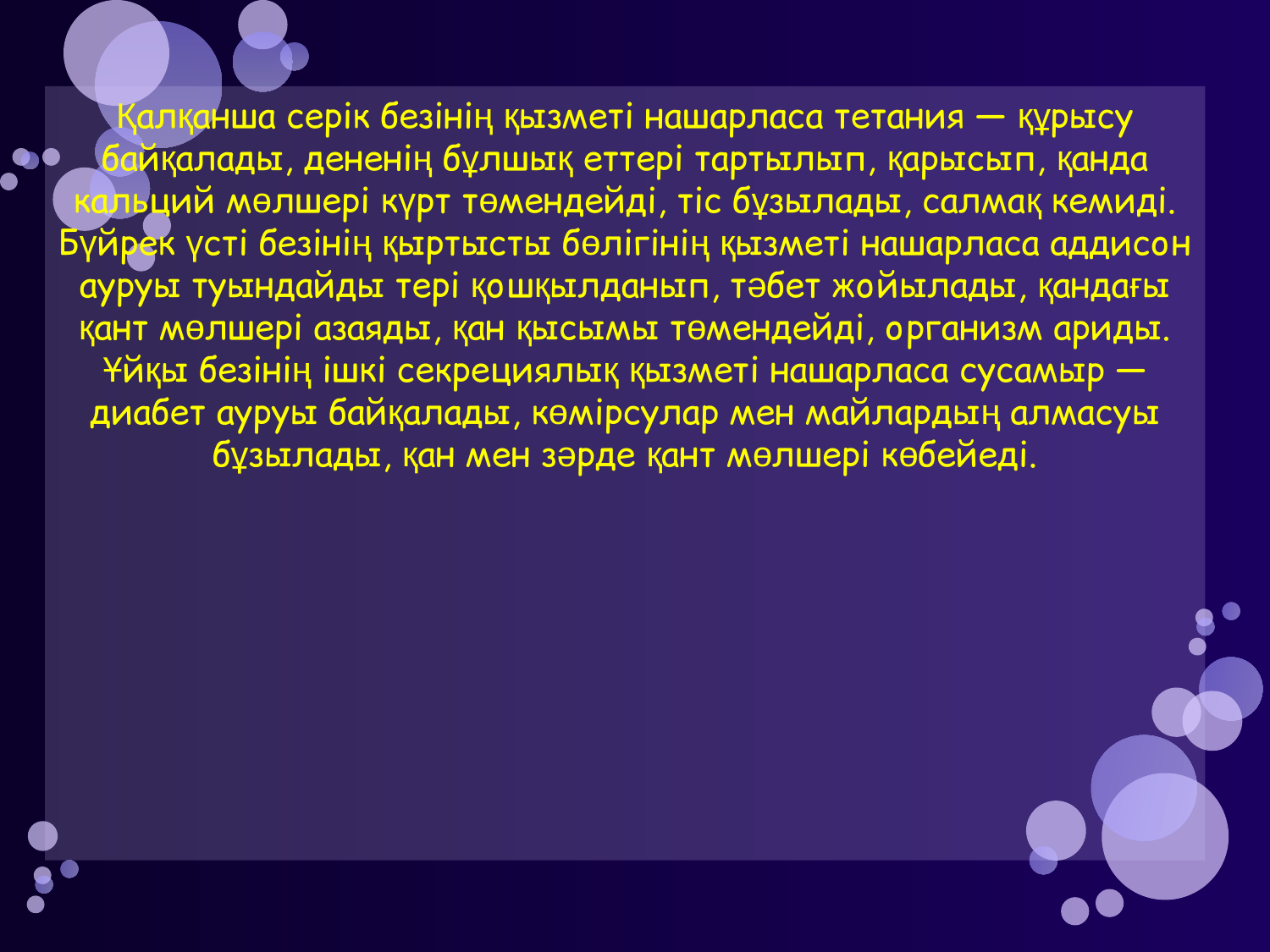

Қалқанша серік безінің қызметі нашарласа тетания — құрысу байқалады, дененің бұлшық еттері тартылып, қарысып, қанда кальций мөлшері күрт төмендейді, тіс бұзылады, салмақ кемиді. Бүйрек үсті безінің қыртысты бөлігінің қызметі нашарласа аддисон ауруы туындайды тері қошқылданып, тәбет жойылады, қандағы қант мөлшері азаяды, қан қысымы төмендейді, организм ариды. Ұйқы безінің ішкі секрециялық қызметі нашарласа сусамыр — диабет ауруы байқалады, көмірсулар мен майлардың алмасуы бұзылады, қан мен зәрде қант мөлшері көбейеді.